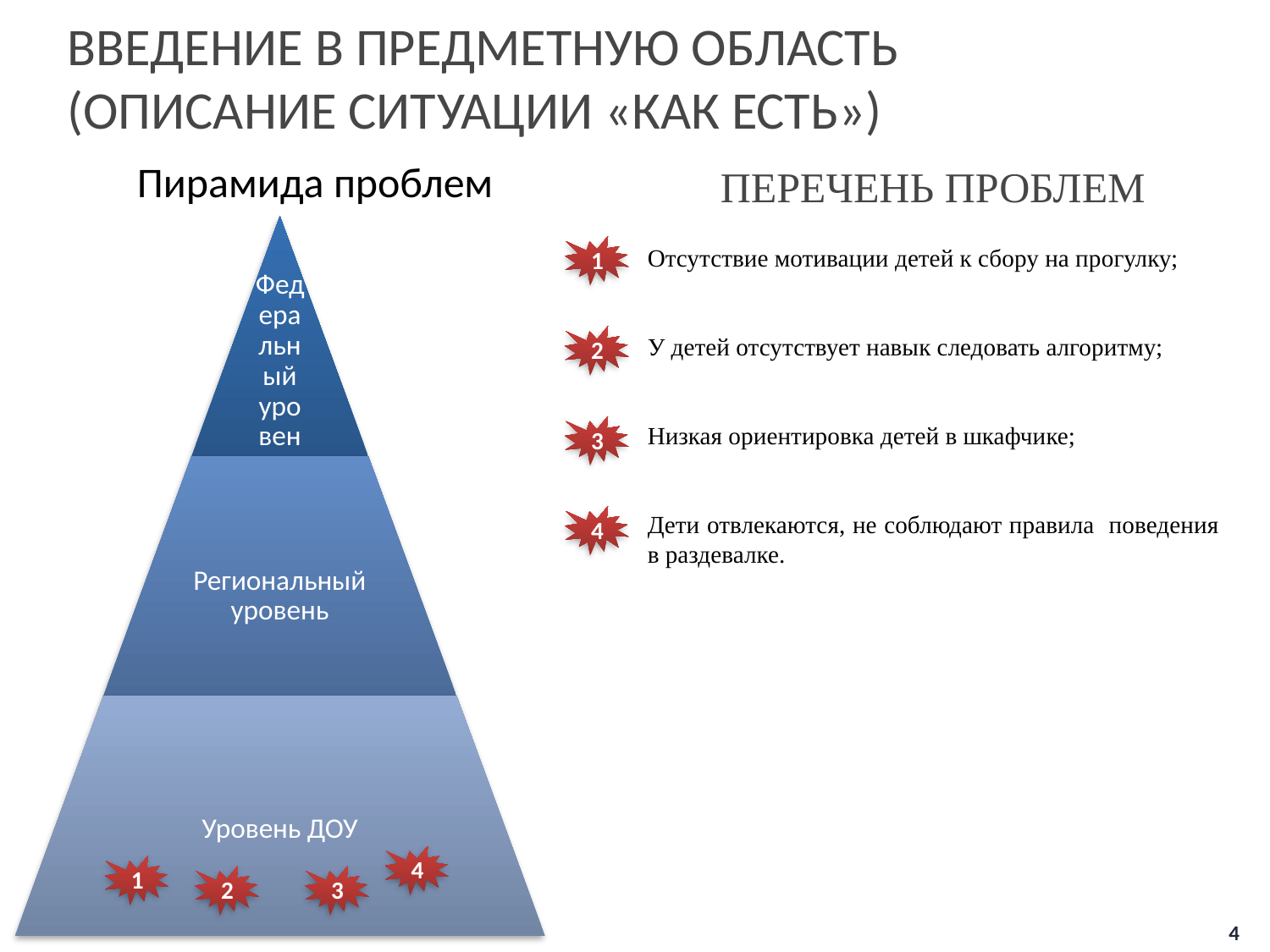

Введение в предметную область
(описание ситуации «как есть»)
# Пирамида проблем
Перечень проблем
Федеральный уровень
Региональный уровень
Уровень ДОУ
1
Отсутствие мотивации детей к сбору на прогулку;

У детей отсутствует навык следовать алгоритму;

Низкая ориентировка детей в шкафчике;

Дети отвлекаются, не соблюдают правила  поведения в раздевалке.

2
3
4
4
1
2
3
4